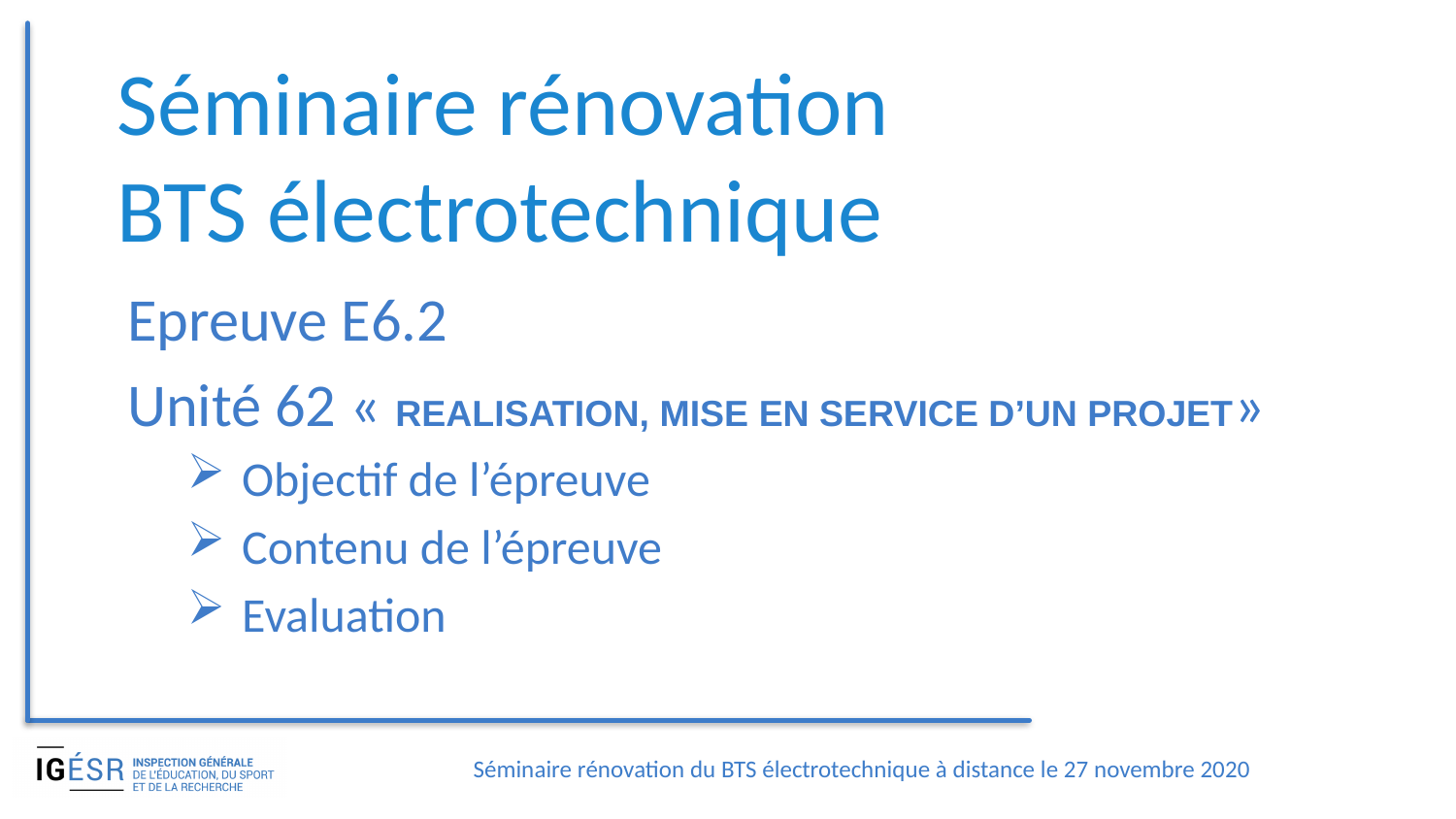

# Séminaire rénovation BTS électrotechnique
Epreuve E6.2
Unité 62 « REALISATION, MISE EN SERVICE D’UN PROJET»
Objectif de l’épreuve
Contenu de l’épreuve
Evaluation